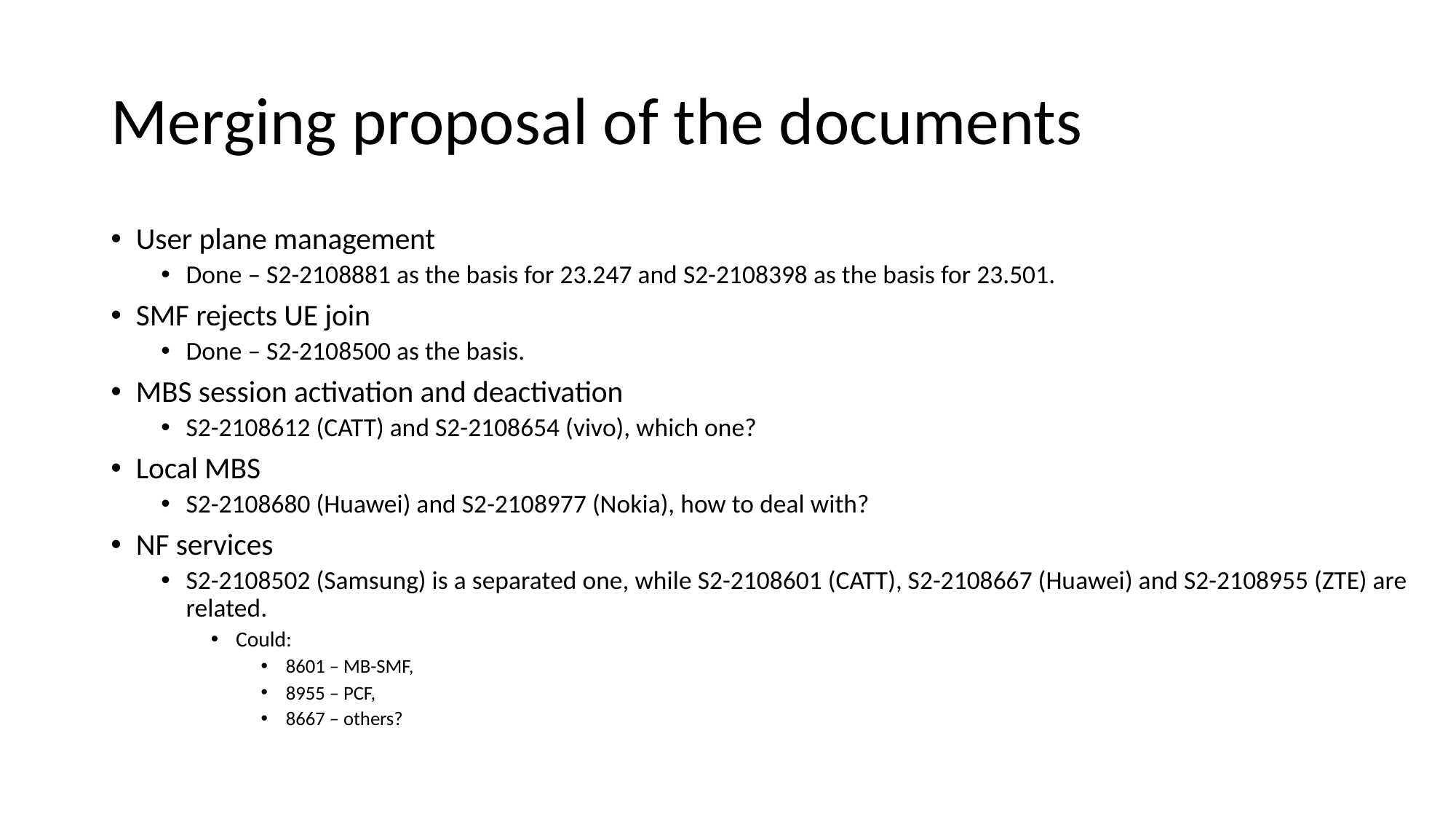

# Merging proposal of the documents
User plane management
Done – S2-2108881 as the basis for 23.247 and S2-2108398 as the basis for 23.501.
SMF rejects UE join
Done – S2-2108500 as the basis.
MBS session activation and deactivation
S2-2108612 (CATT) and S2-2108654 (vivo), which one?
Local MBS
S2-2108680 (Huawei) and S2-2108977 (Nokia), how to deal with?
NF services
S2-2108502 (Samsung) is a separated one, while S2-2108601 (CATT), S2-2108667 (Huawei) and S2-2108955 (ZTE) are related.
Could:
8601 – MB-SMF,
8955 – PCF,
8667 – others?